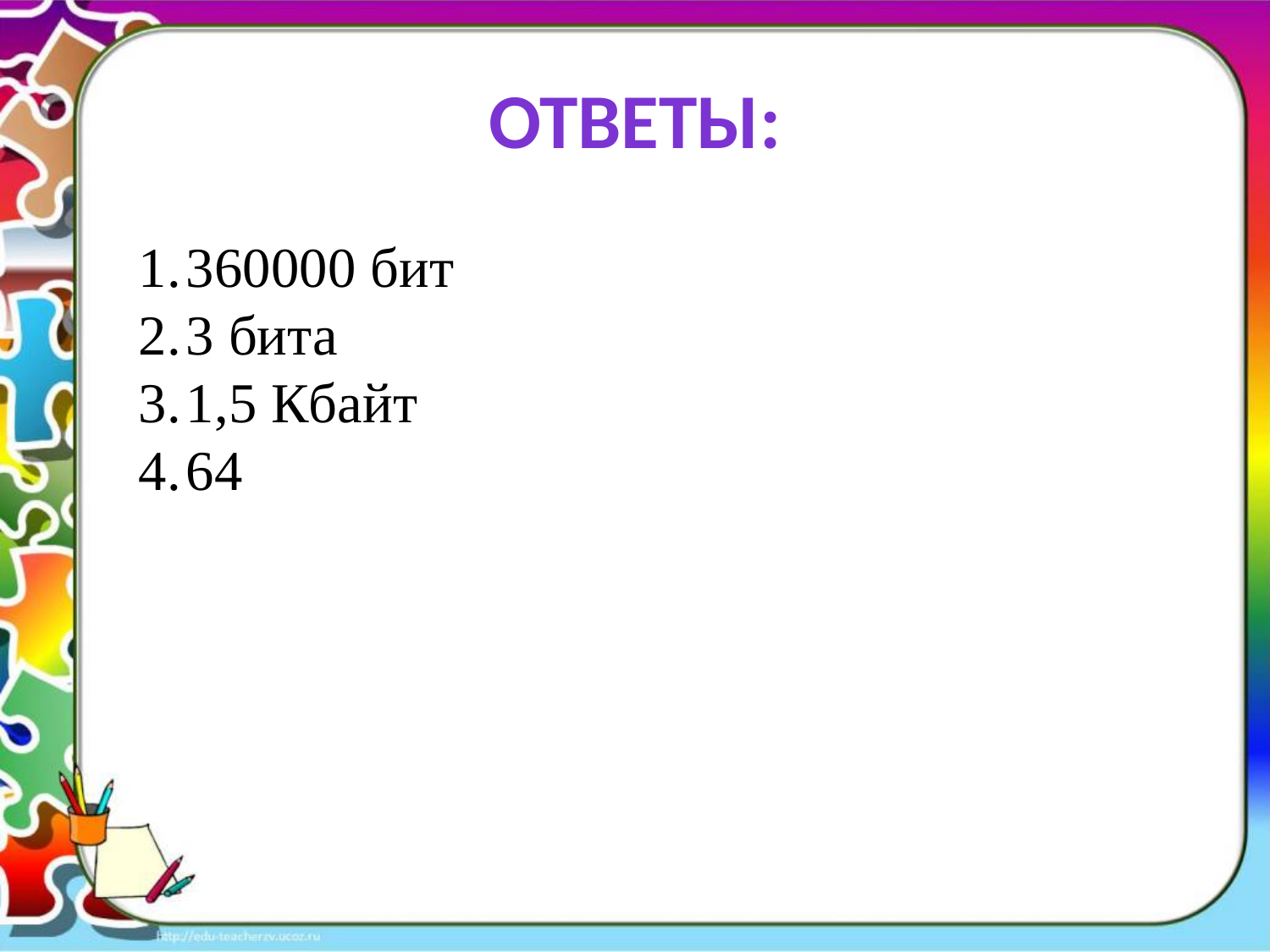

# ОТВЕТЫ:
360000 бит
3 бита
1,5 Кбайт
64